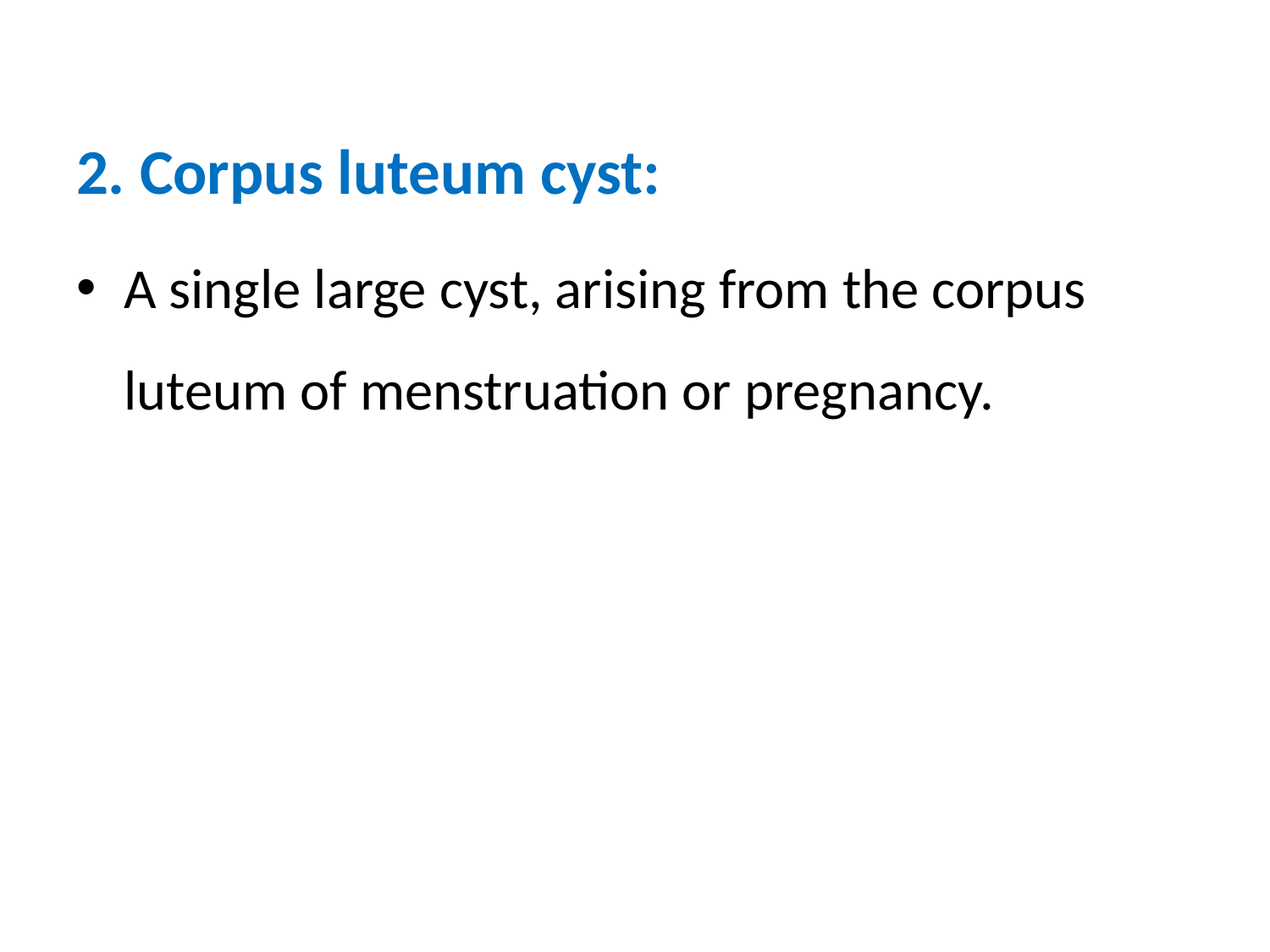

2. Corpus luteum cyst:
A single large cyst, arising from the corpus luteum of menstruation or pregnancy.